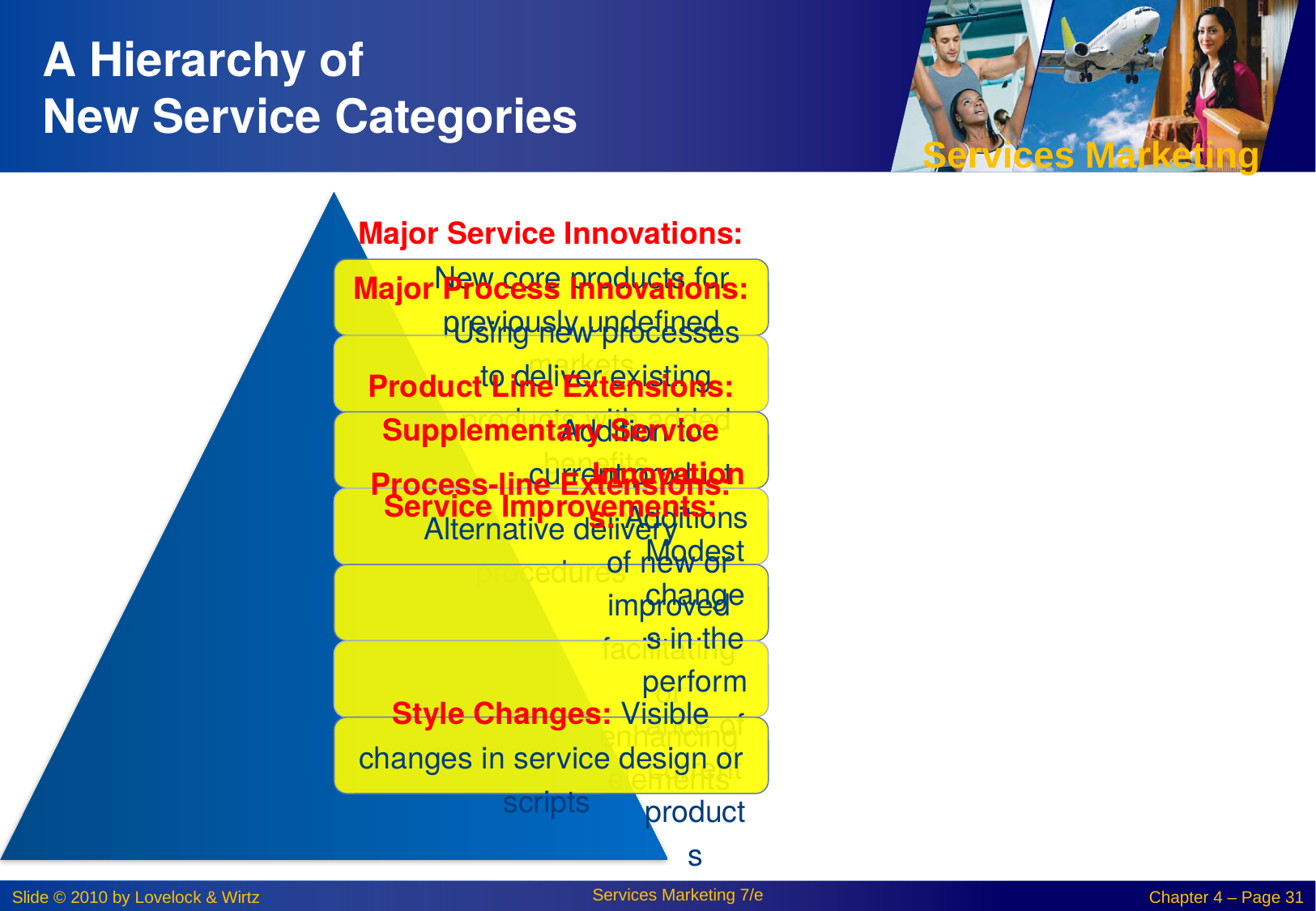

# A Hierarchy of New Service Categories